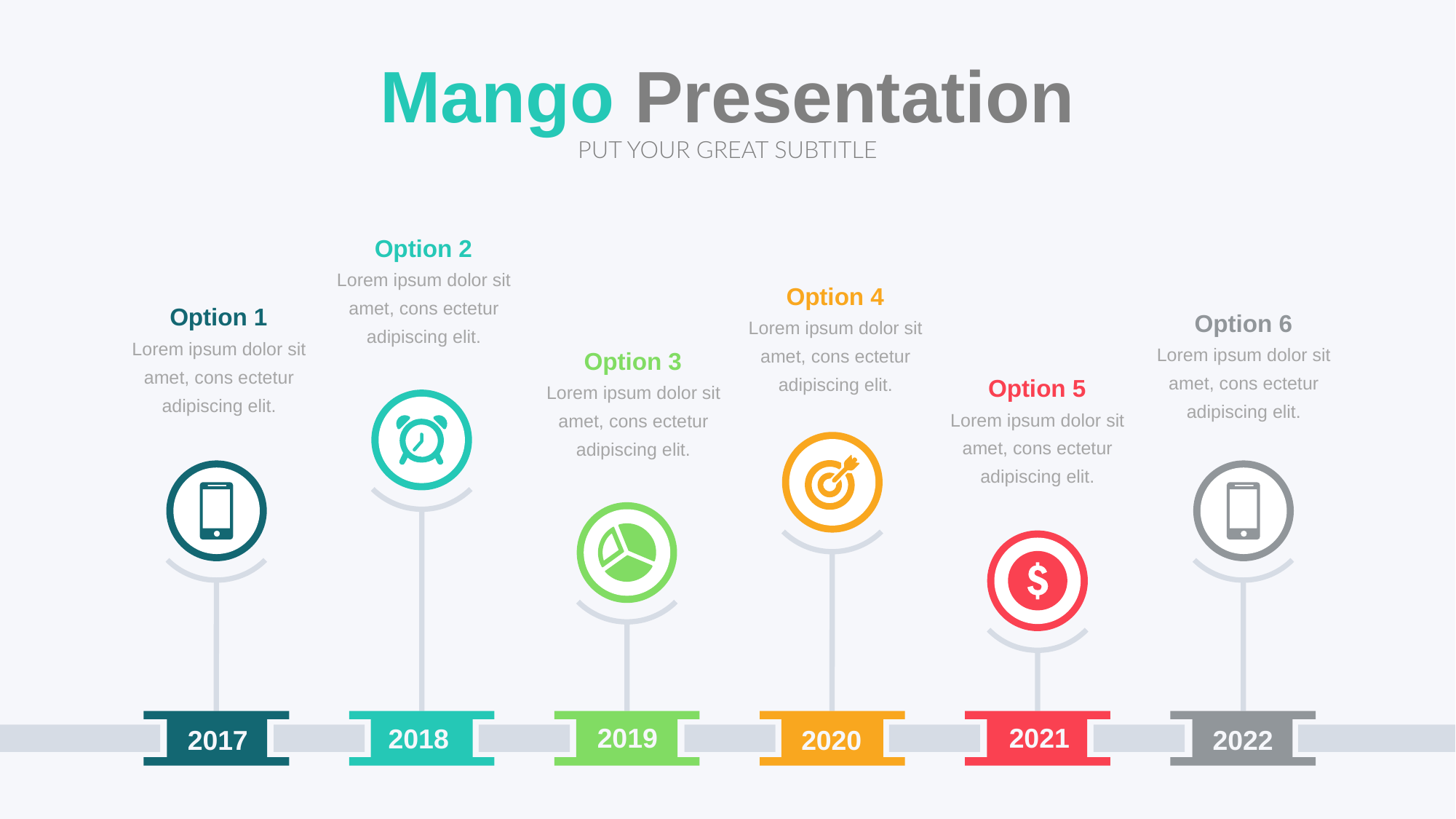

https://www.ypppt.com/
Mango Presentation
PUT YOUR GREAT SUBTITLE
Option 2
Lorem ipsum dolor sit amet, cons ectetur adipiscing elit.
Option 4
Lorem ipsum dolor sit amet, cons ectetur adipiscing elit.
Option 1
Lorem ipsum dolor sit amet, cons ectetur adipiscing elit.
Option 6
Lorem ipsum dolor sit amet, cons ectetur adipiscing elit.
Option 3
Lorem ipsum dolor sit amet, cons ectetur adipiscing elit.
Option 5
Lorem ipsum dolor sit amet, cons ectetur adipiscing elit.

2019
2021
2018
2017
2020
2022